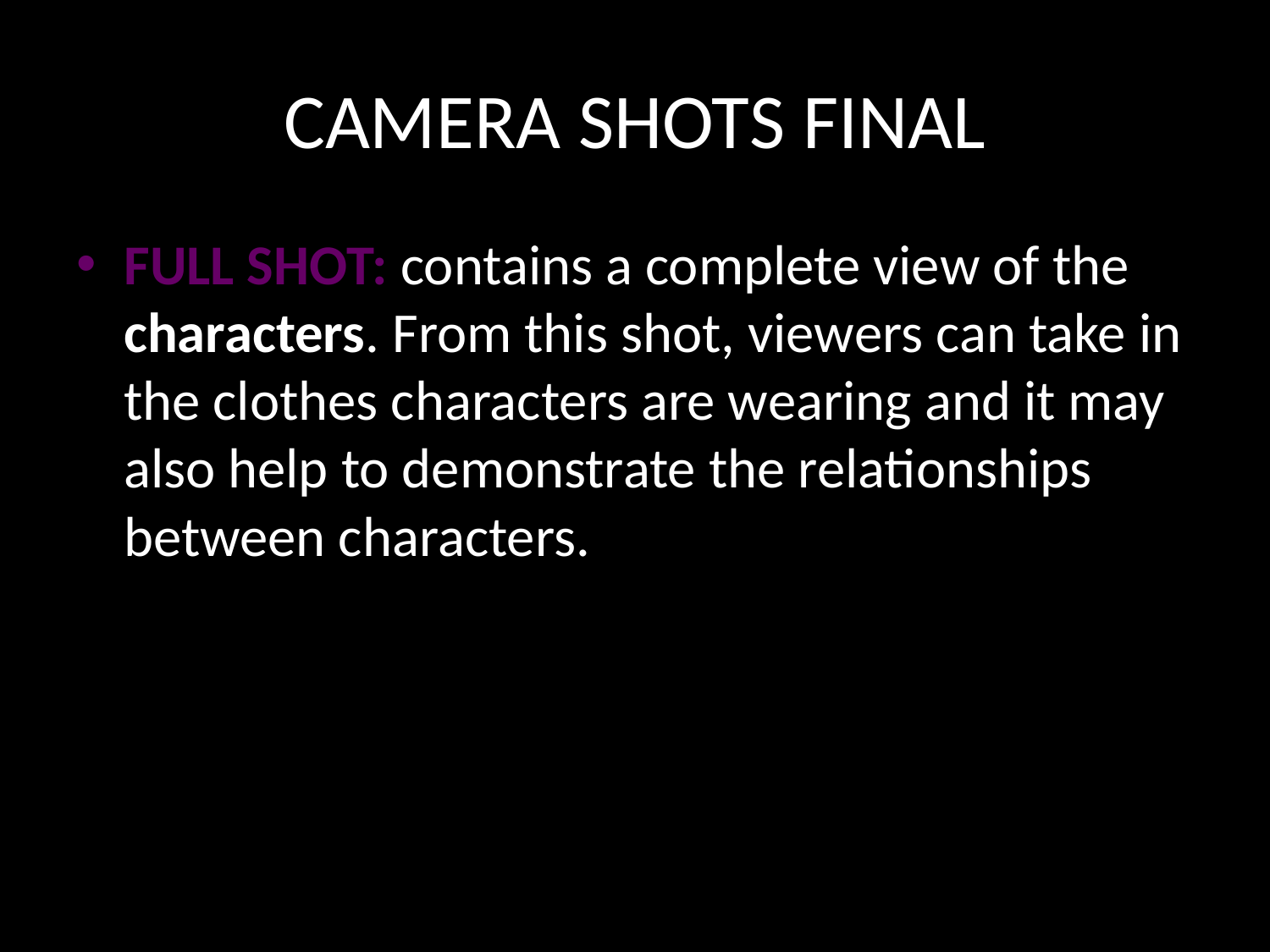

# CAMERA SHOTS FINAL
FULL SHOT: contains a complete view of the characters. From this shot, viewers can take in the clothes characters are wearing and it may also help to demonstrate the relationships between characters.